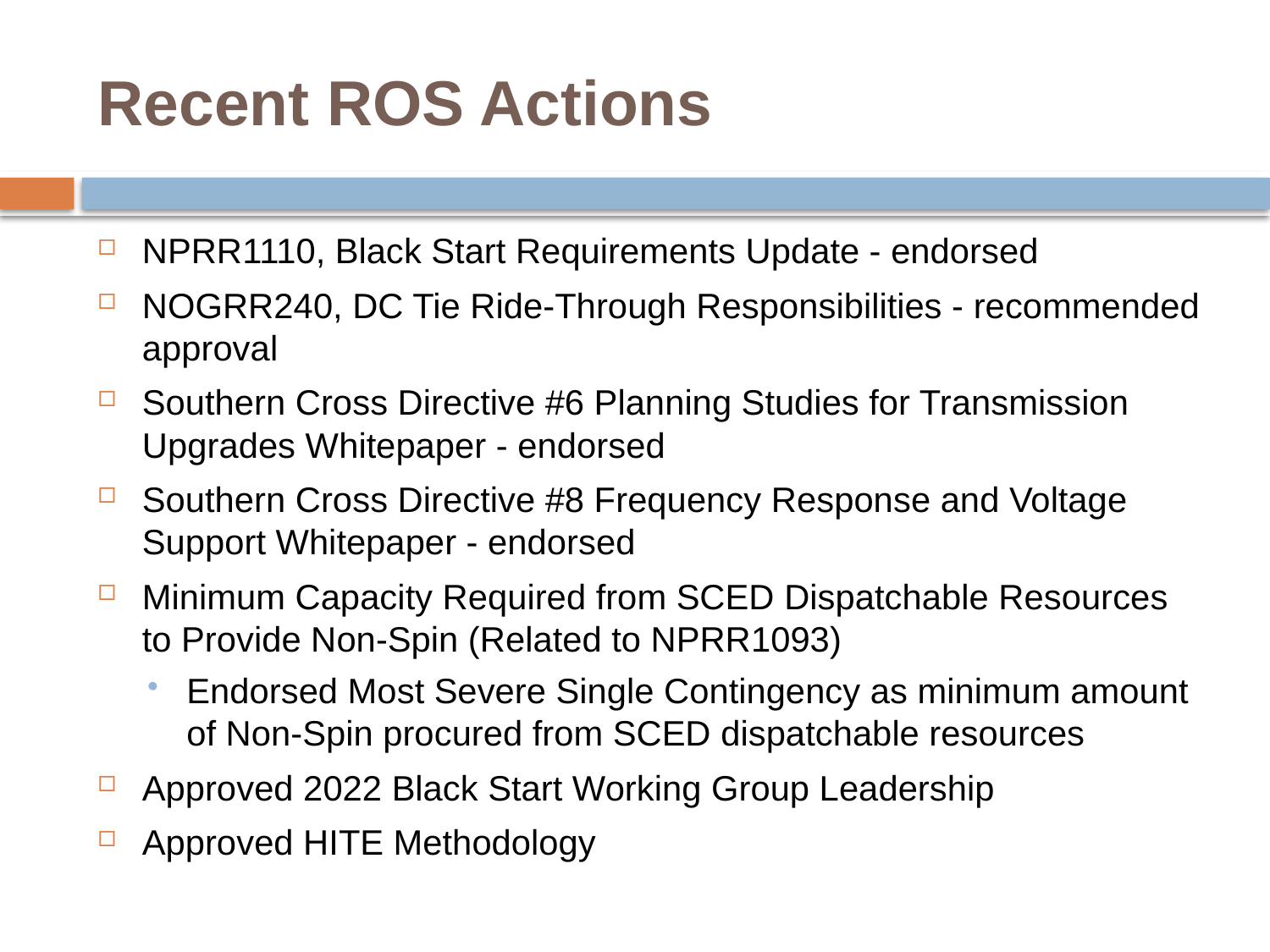

# Recent ROS Actions
NPRR1110, Black Start Requirements Update - endorsed
NOGRR240, DC Tie Ride-Through Responsibilities - recommended approval
Southern Cross Directive #6 Planning Studies for Transmission Upgrades Whitepaper - endorsed
Southern Cross Directive #8 Frequency Response and Voltage Support Whitepaper - endorsed
Minimum Capacity Required from SCED Dispatchable Resources to Provide Non-Spin (Related to NPRR1093)
Endorsed Most Severe Single Contingency as minimum amount of Non-Spin procured from SCED dispatchable resources
Approved 2022 Black Start Working Group Leadership
Approved HITE Methodology